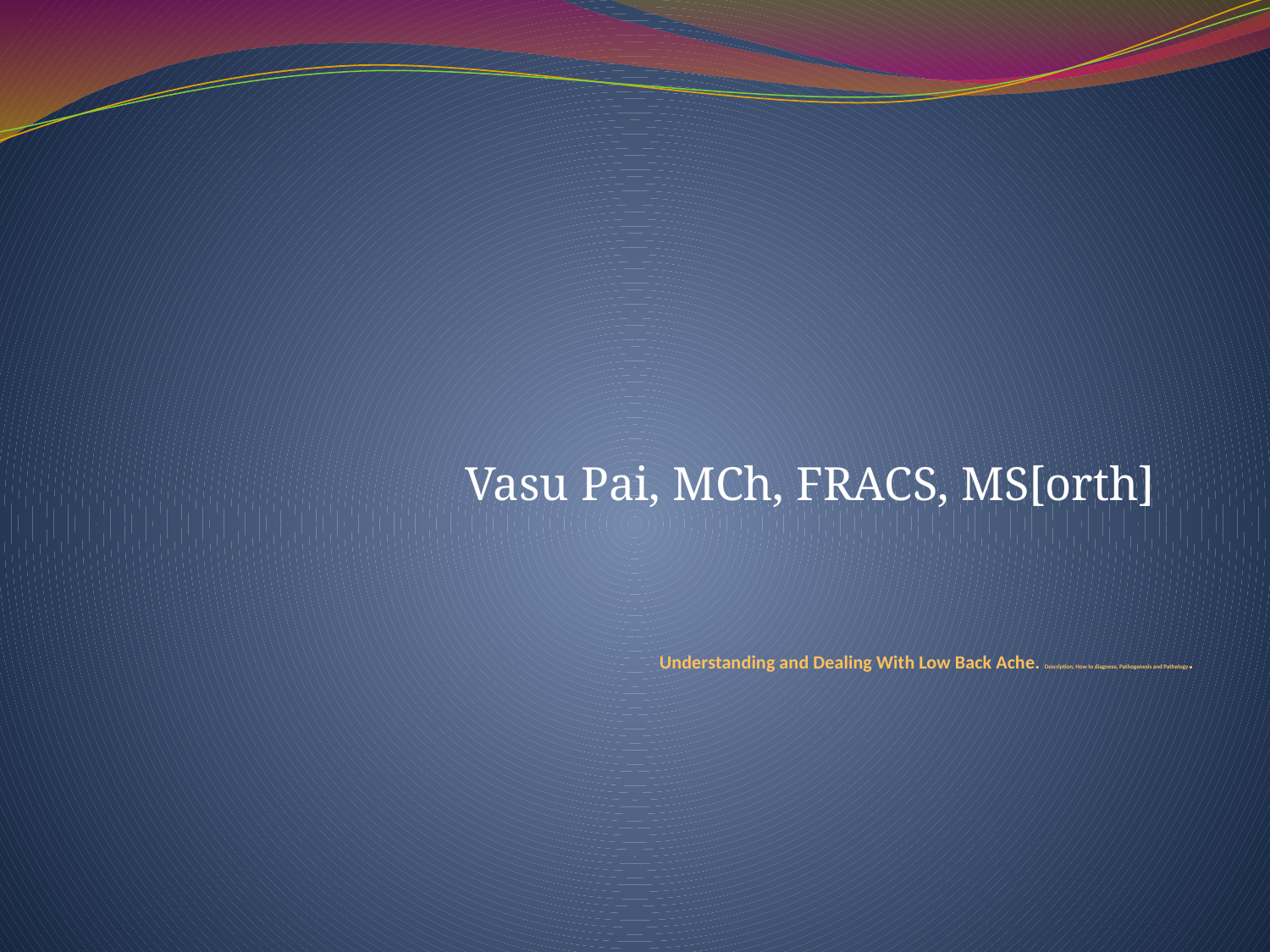

Vasu Pai, MCh, FRACS, MS[orth]
# Understanding and Dealing With Low Back Ache. Description, How to diagnose, Pathogenesis and Pathology.